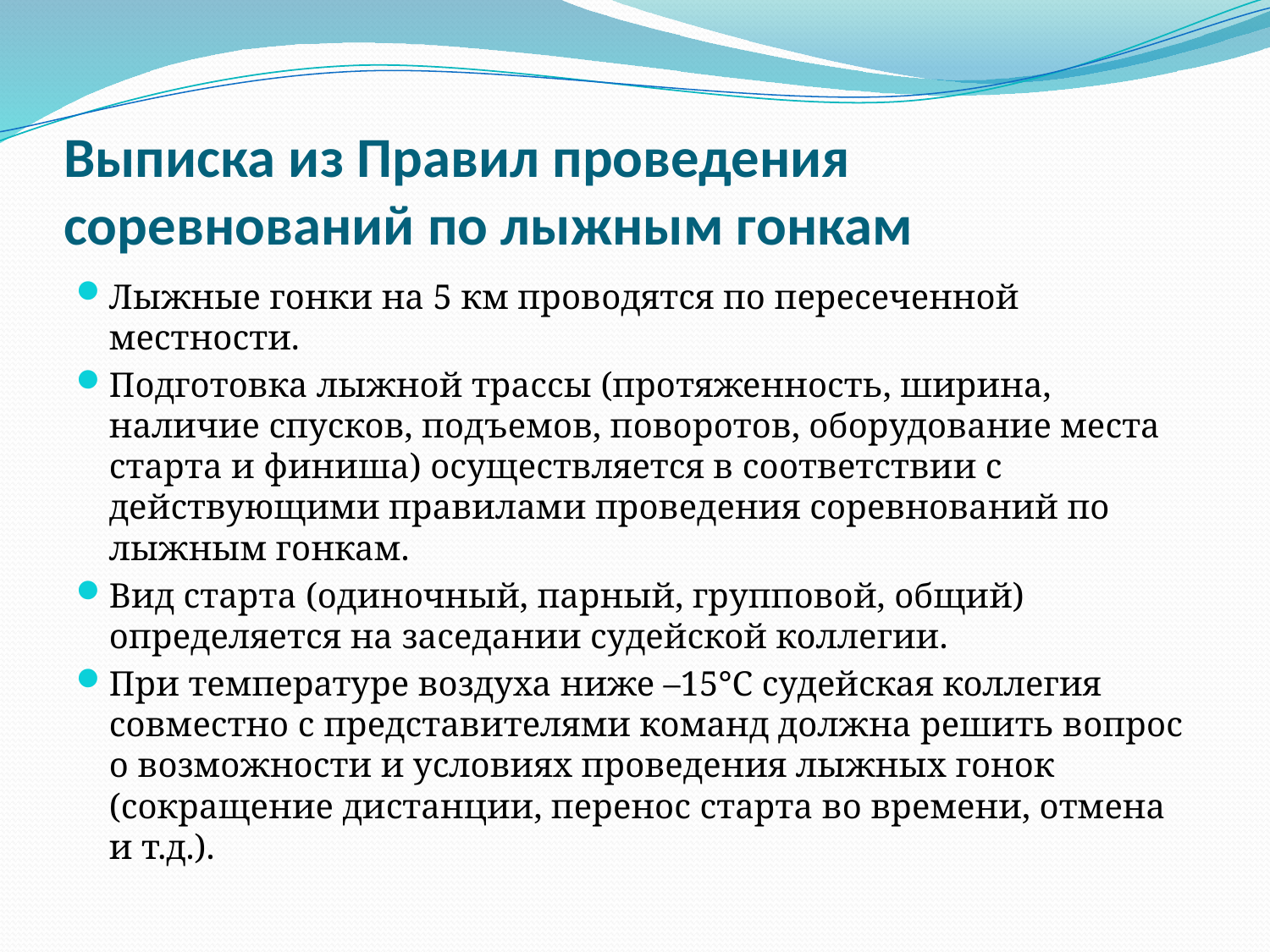

# Выписка из Правил проведения соревнований по лыжным гонкам
Лыжные гонки на 5 км проводятся по пересеченной местности.
Подготовка лыжной трассы (протяженность, ширина, наличие спусков, подъемов, поворотов, оборудование места старта и финиша) осуществляется в соответствии с действующими правилами проведения соревнований по лыжным гонкам.
Вид старта (одиночный, парный, групповой, общий) определяется на заседании судейской коллегии.
При температуре воздуха ниже –15°С судейская коллегия совместно с представителями команд должна решить вопрос о возможности и условиях проведения лыжных гонок (сокращение дистанции, перенос старта во времени, отмена и т.д.).